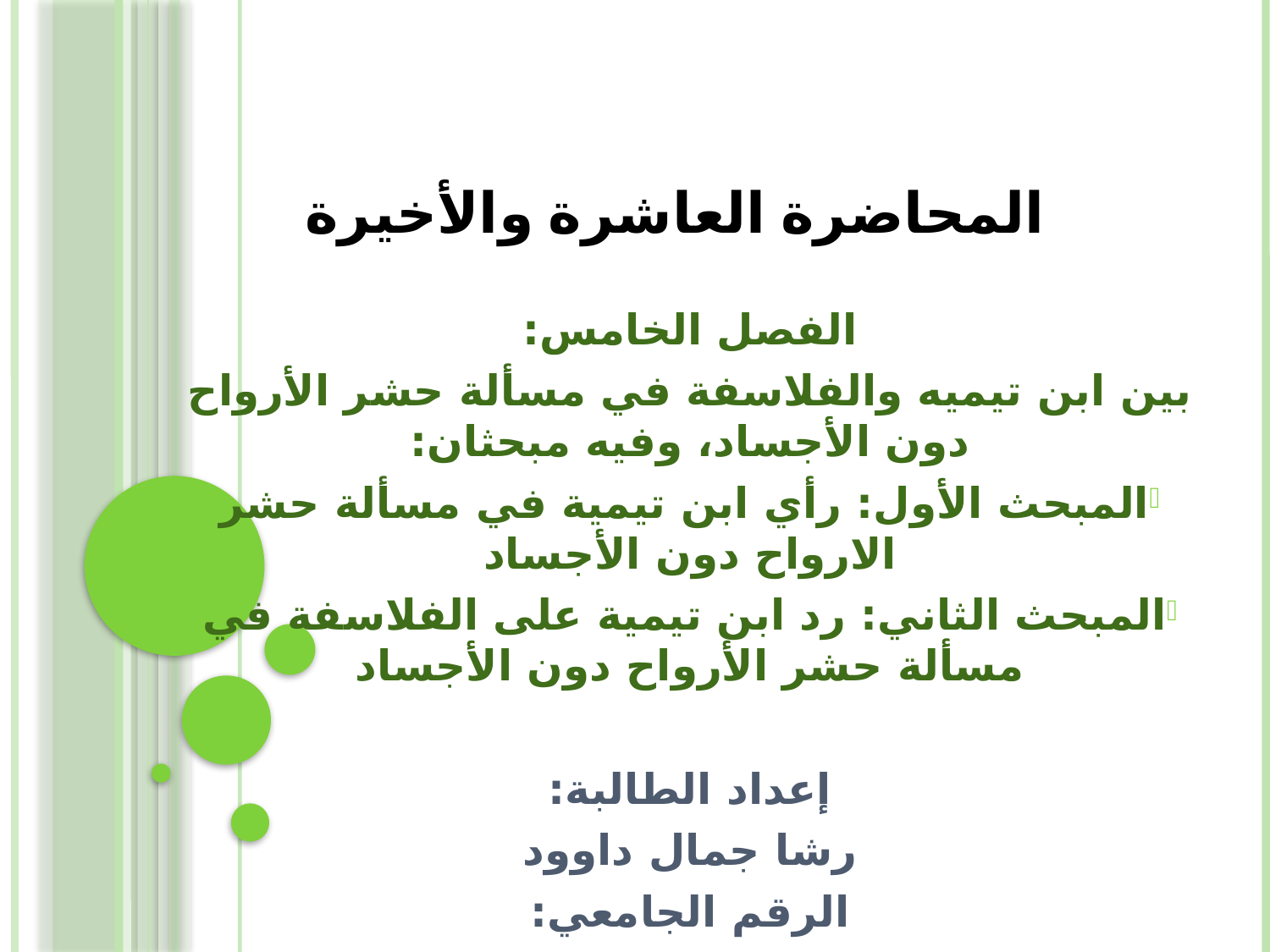

# المحاضرة العاشرة والأخيرة
الفصل الخامس:
بين ابن تيميه والفلاسفة في مسألة حشر الأرواح دون الأجساد، وفيه مبحثان:
المبحث الأول: رأي ابن تيمية في مسألة حشر الارواح دون الأجساد
المبحث الثاني: رد ابن تيمية على الفلاسفة في مسألة حشر الأرواح دون الأجساد

إعداد الطالبة:
رشا جمال داوود
الرقم الجامعي:
429921407
أستاذة المقرر: أ.د/ هيا آل الشيخ